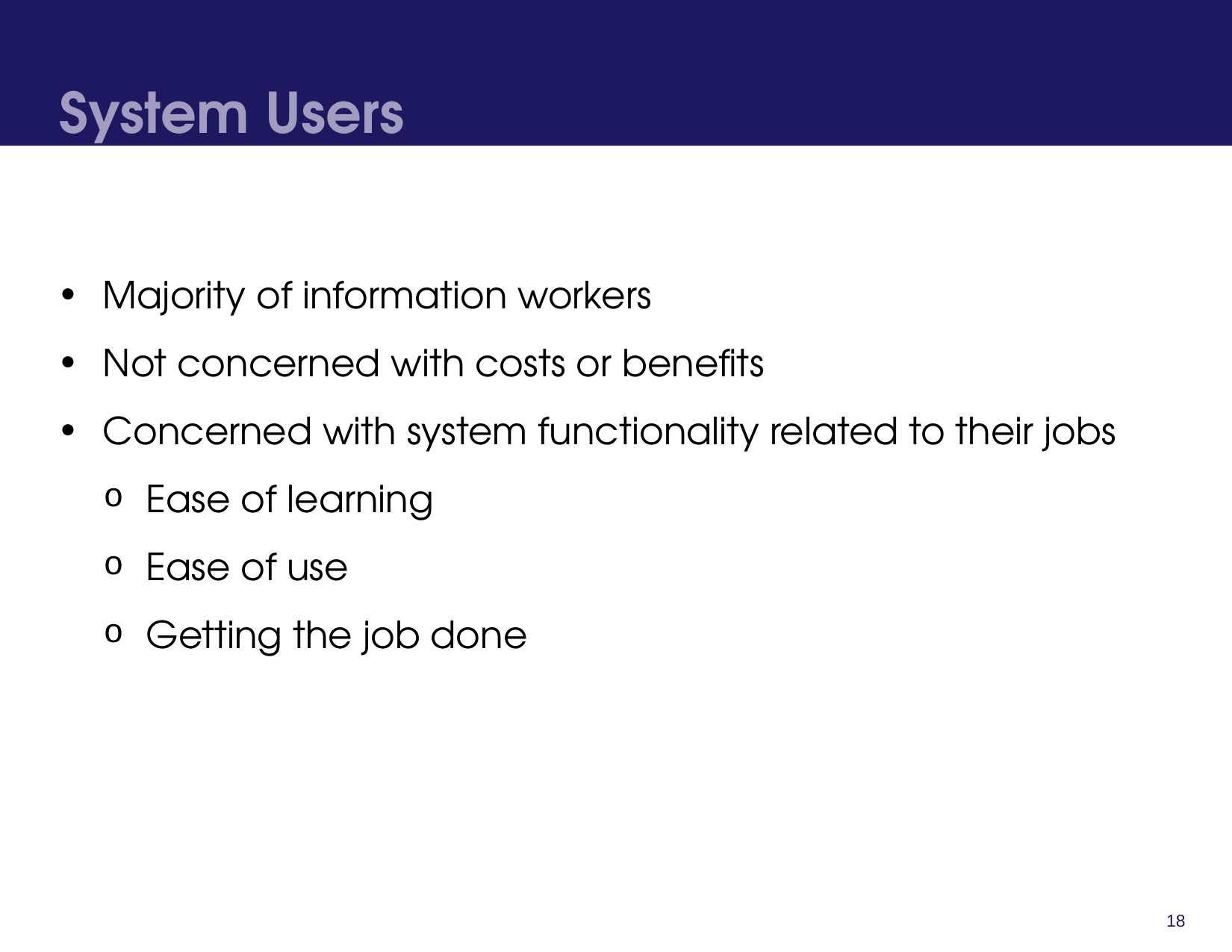

# System Users
Majority of information workers
Not concerned with costs or benefits
Concerned with system functionality related to their jobs
Ease of learning
Ease of use
Getting the job done
18